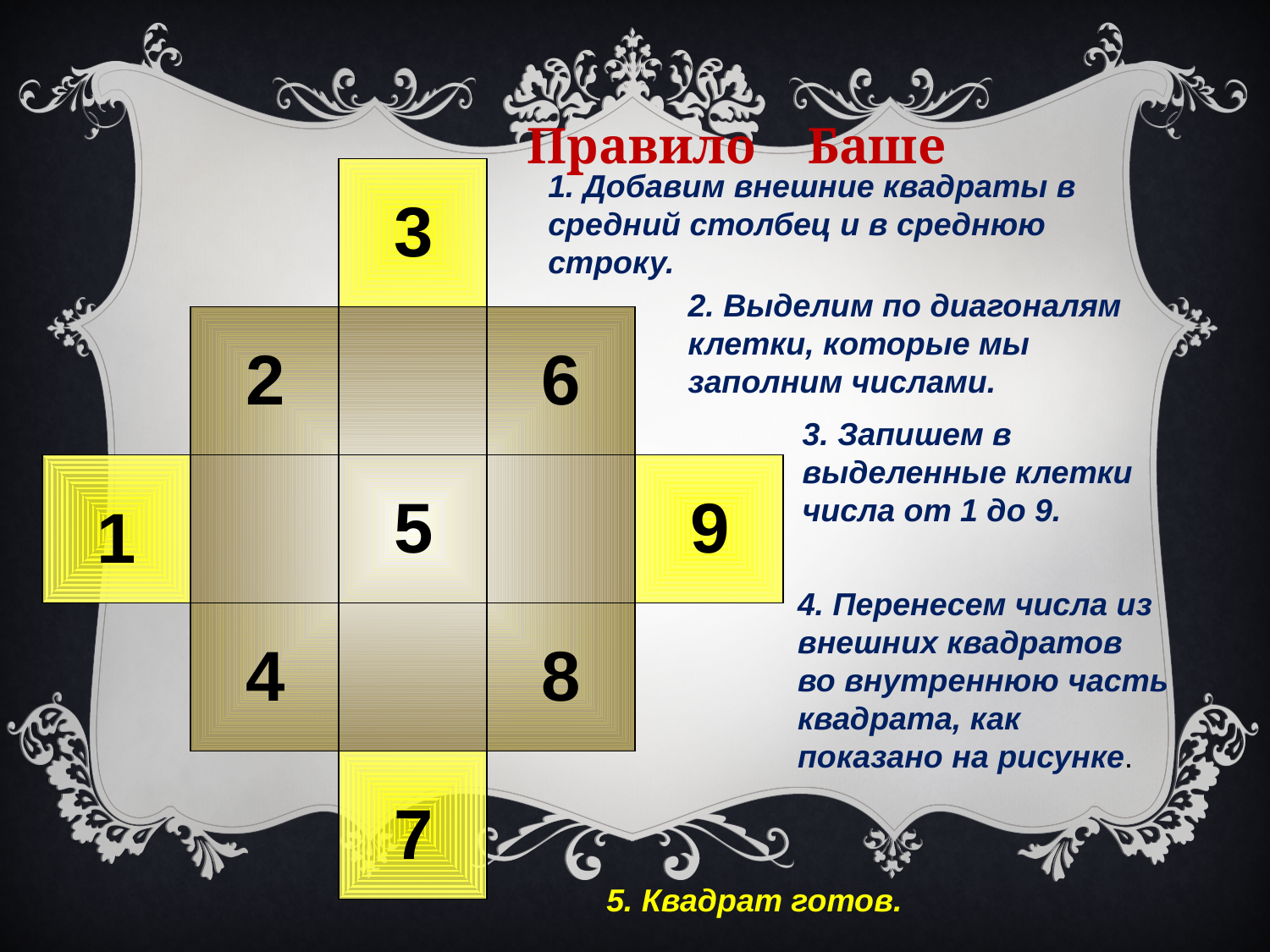

Правило     Баше

1. Добавим внешние квадраты в средний столбец и в среднюю строку.
3
2. Выделим по диагоналям клетки, которые мы заполним числами.

2
6
3. Запишем в выделенные клетки числа от 1 до 9.

5
9
1
4. Перенесем числа из внешних квадратов во внутреннюю часть квадрата, как показано на рисунке.

4
8

7
5. Квадрат готов.